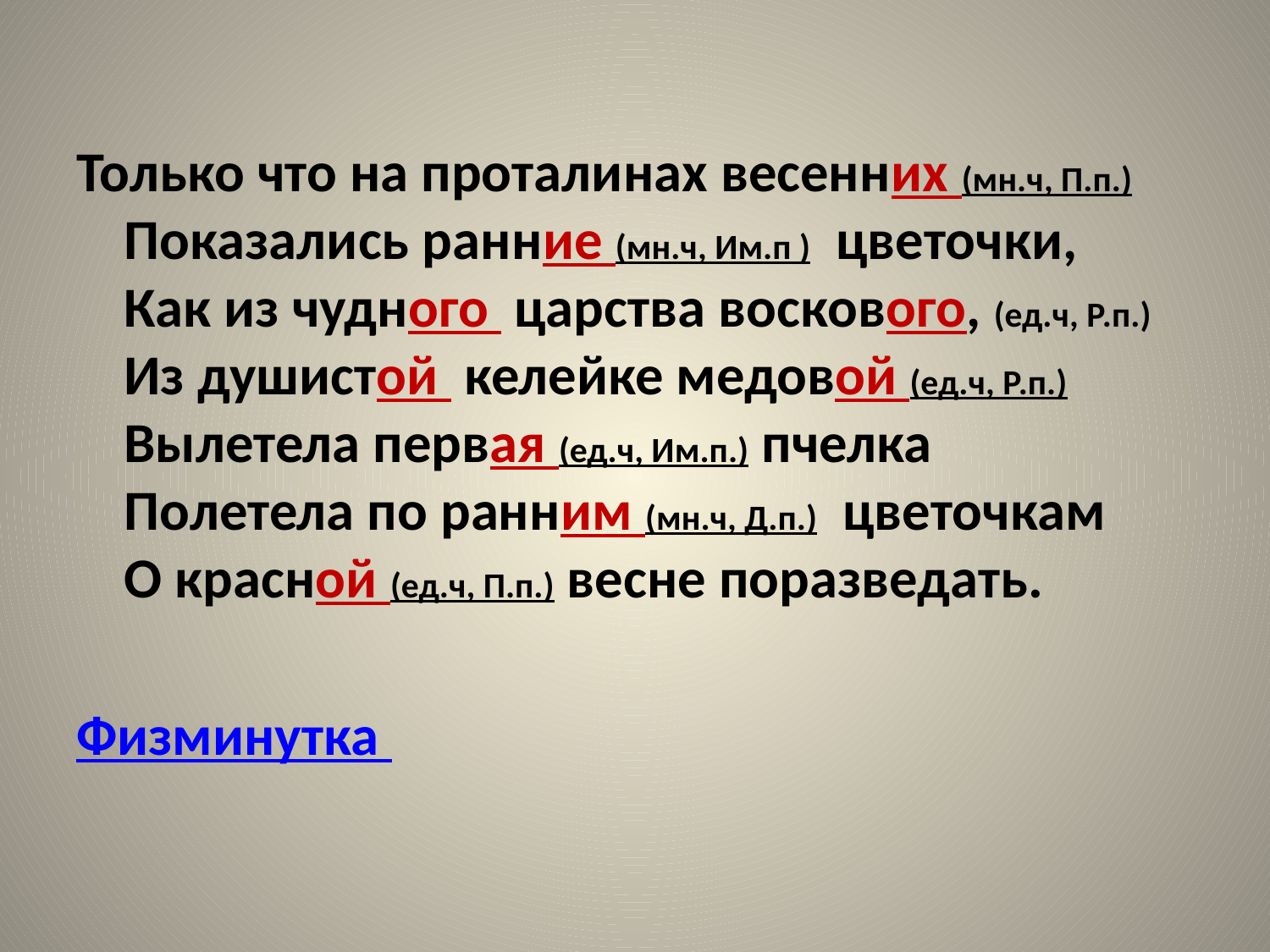

#
Только что на проталинах весенних (мн.ч, П.п.)
Показались ранние (мн.ч, Им.п )  цветочки,
Как из чудного  царства воскового, (ед.ч, Р.п.)
Из душистой  келейке медовой (ед.ч, Р.п.)
Вылетела первая (ед.ч, Им.п.) пчелка
Полетела по ранним (мн.ч, Д.п.)  цветочкам
О красной (ед.ч, П.п.) весне поразведать.

Физминутка